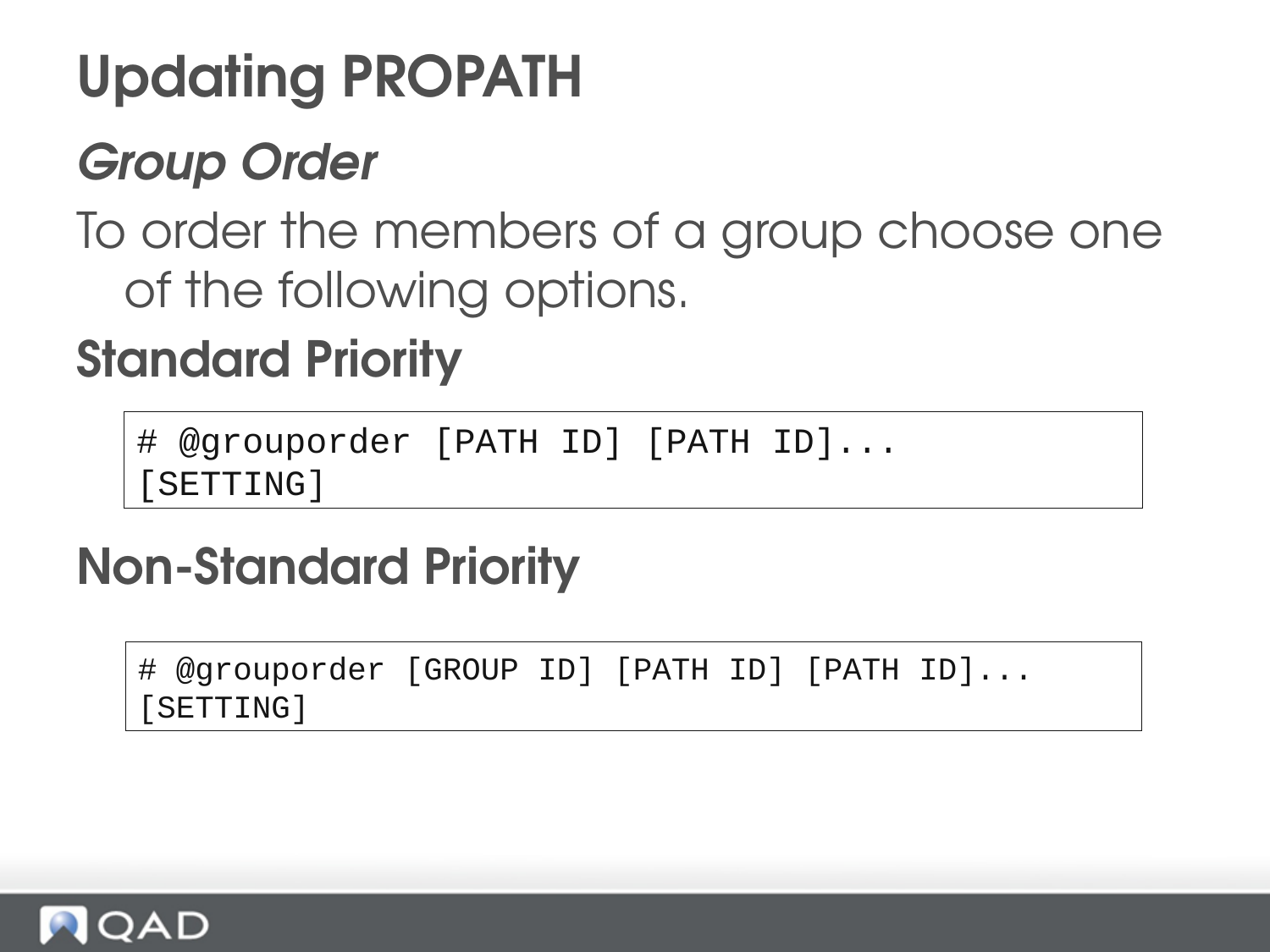

# Updating PROPATH
Group Order
To order the members of a group choose one of the following options.
Standard Priority

Non-Standard Priority
# @grouporder [PATH ID] [PATH ID]...
[SETTING]
# @grouporder [GROUP ID] [PATH ID] [PATH ID]...
[SETTING]